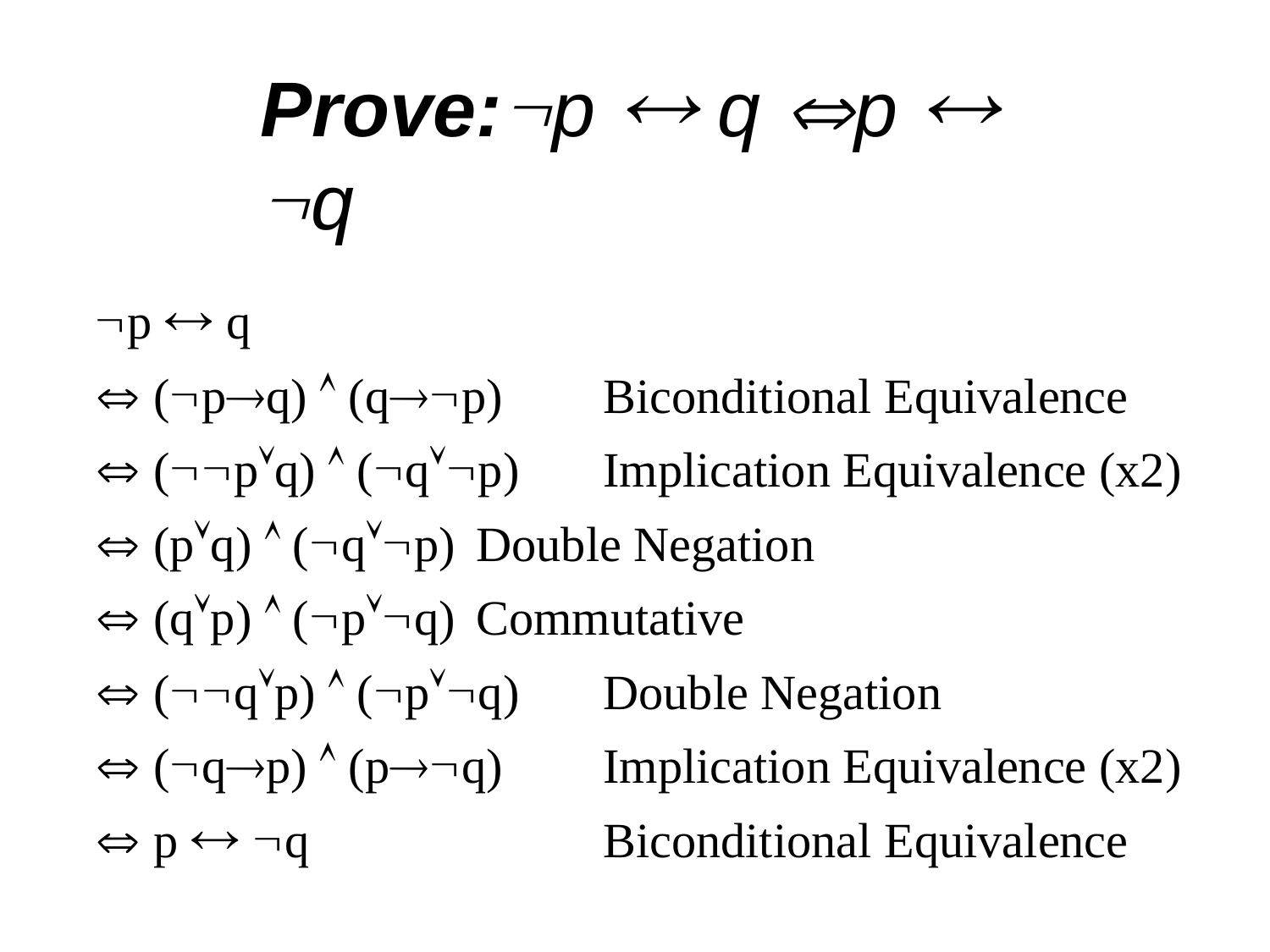

# Prove:¬p ↔ q ⇔p ↔ ¬q
¬p ↔ q
⇔ (¬p→q) ∧ (q→¬p)	Biconditional Equivalence
⇔ (¬¬p∨q) ∧ (¬q∨¬p)	Implication Equivalence (x2)
⇔ (p∨q) ∧ (¬q∨¬p)	Double Negation
⇔ (q∨p) ∧ (¬p∨¬q)	Commutative
⇔ (¬¬q∨p) ∧ (¬p∨¬q)	Double Negation
⇔ (¬q→p) ∧ (p→¬q)	Implication Equivalence (x2)
⇔ p ↔ ¬q 			Biconditional Equivalence